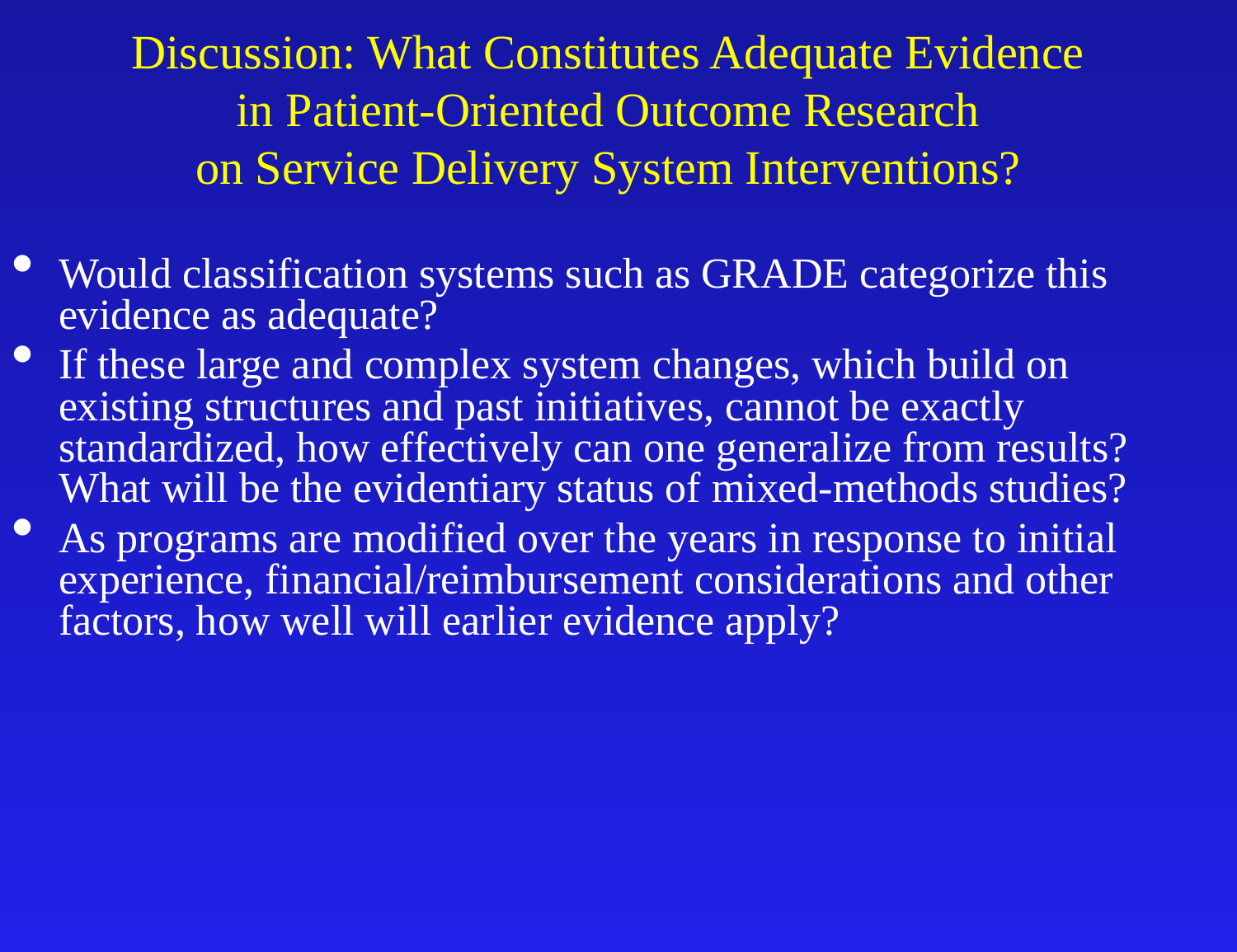

# Discussion: What Constitutes Adequate Evidence in Patient-Oriented Outcome Research on Service Delivery System Interventions?
Would classification systems such as GRADE categorize this evidence as adequate?
If these large and complex system changes, which build on existing structures and past initiatives, cannot be exactly standardized, how effectively can one generalize from results?  What will be the evidentiary status of mixed-methods studies?
As programs are modified over the years in response to initial experience, financial/reimbursement considerations and other factors, how well will earlier evidence apply?